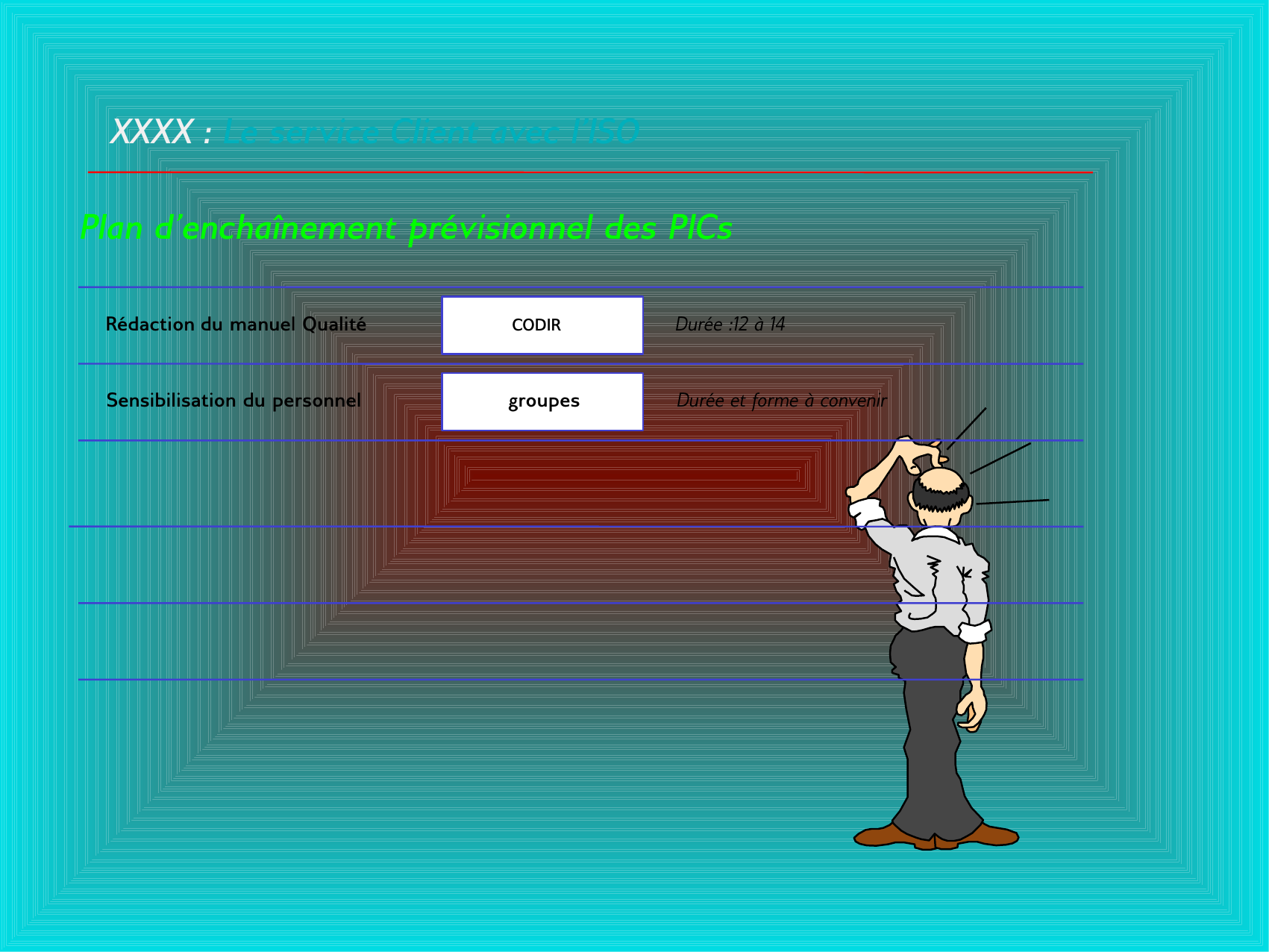

XXXX : Le service Client avec l’ISO

Plan d’enchaînement prévisionnel des PICs

Rédaction du manuel Qualité
Durée :12 à 14
CODIR

Sensibilisation du personnel
groupes
Durée et forme à convenir